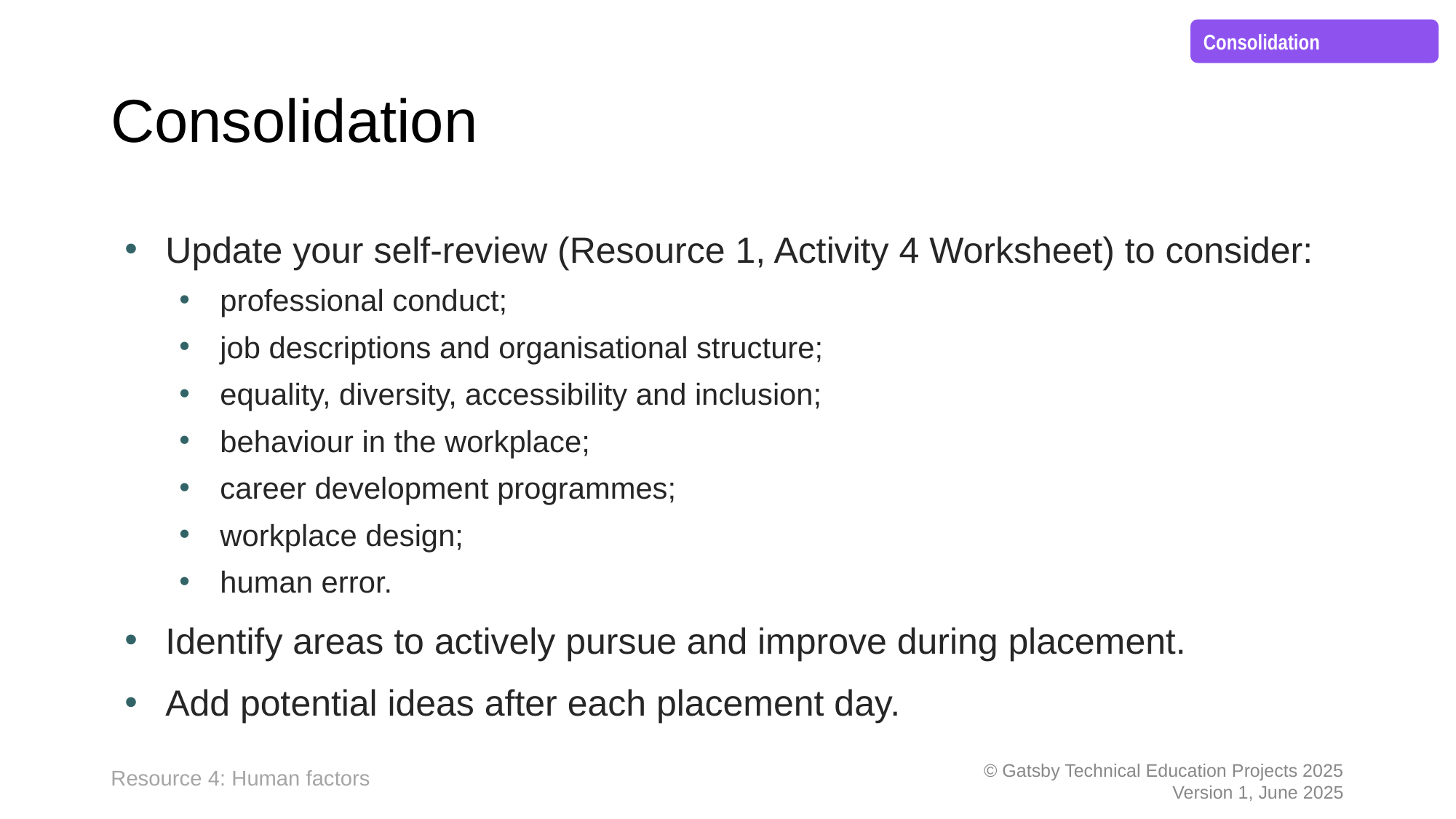

Consolidation
# Consolidation
Update your self-review (Resource 1, Activity 4 Worksheet) to consider:
professional conduct;
job descriptions and organisational structure;
equality, diversity, accessibility and inclusion;
behaviour in the workplace;
career development programmes;
workplace design;
human error.
Identify areas to actively pursue and improve during placement.
Add potential ideas after each placement day.

Resource 4: Human factors